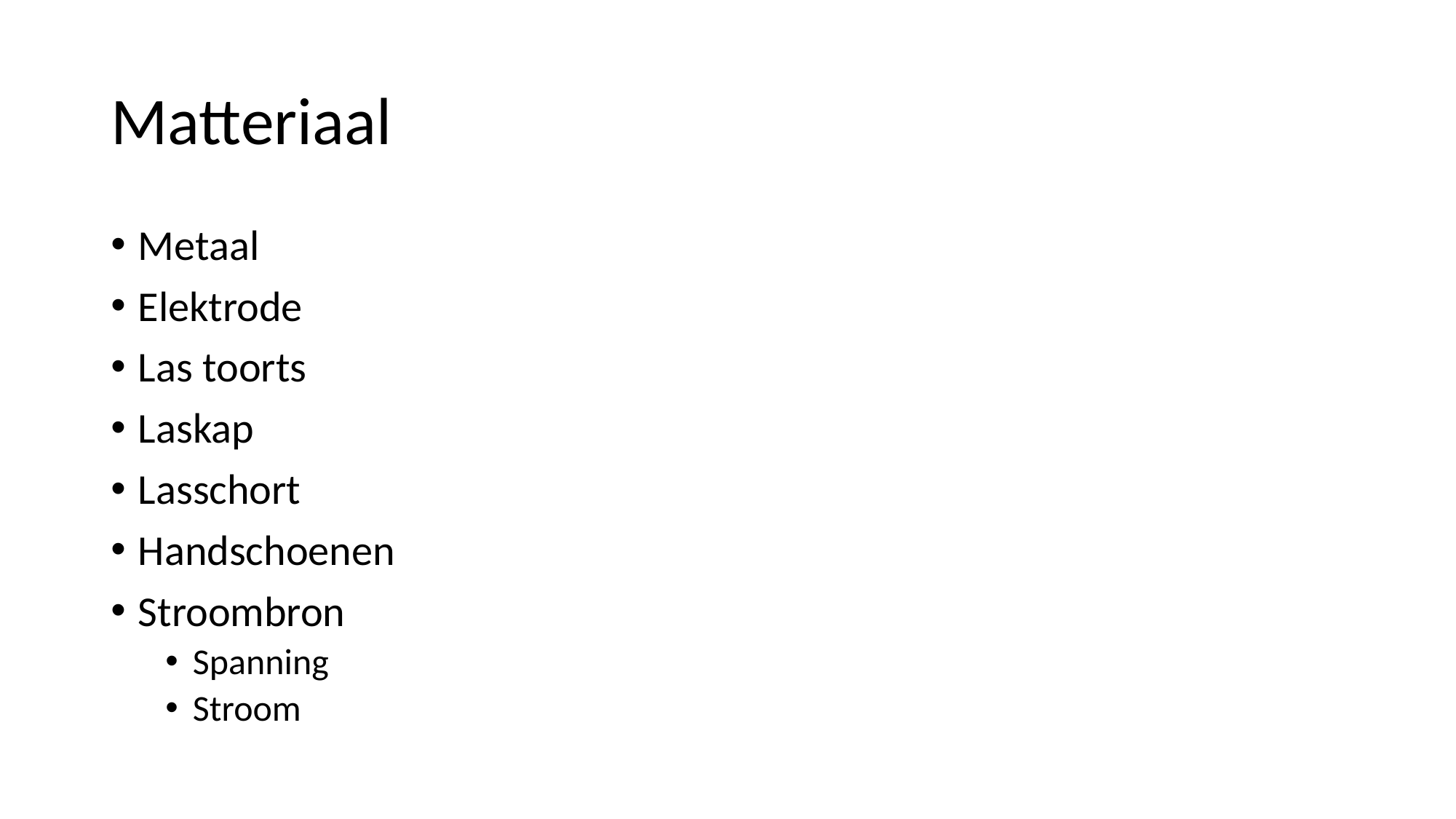

# Matteriaal
Metaal
Elektrode
Las toorts
Laskap
Lasschort
Handschoenen
Stroombron
Spanning
Stroom